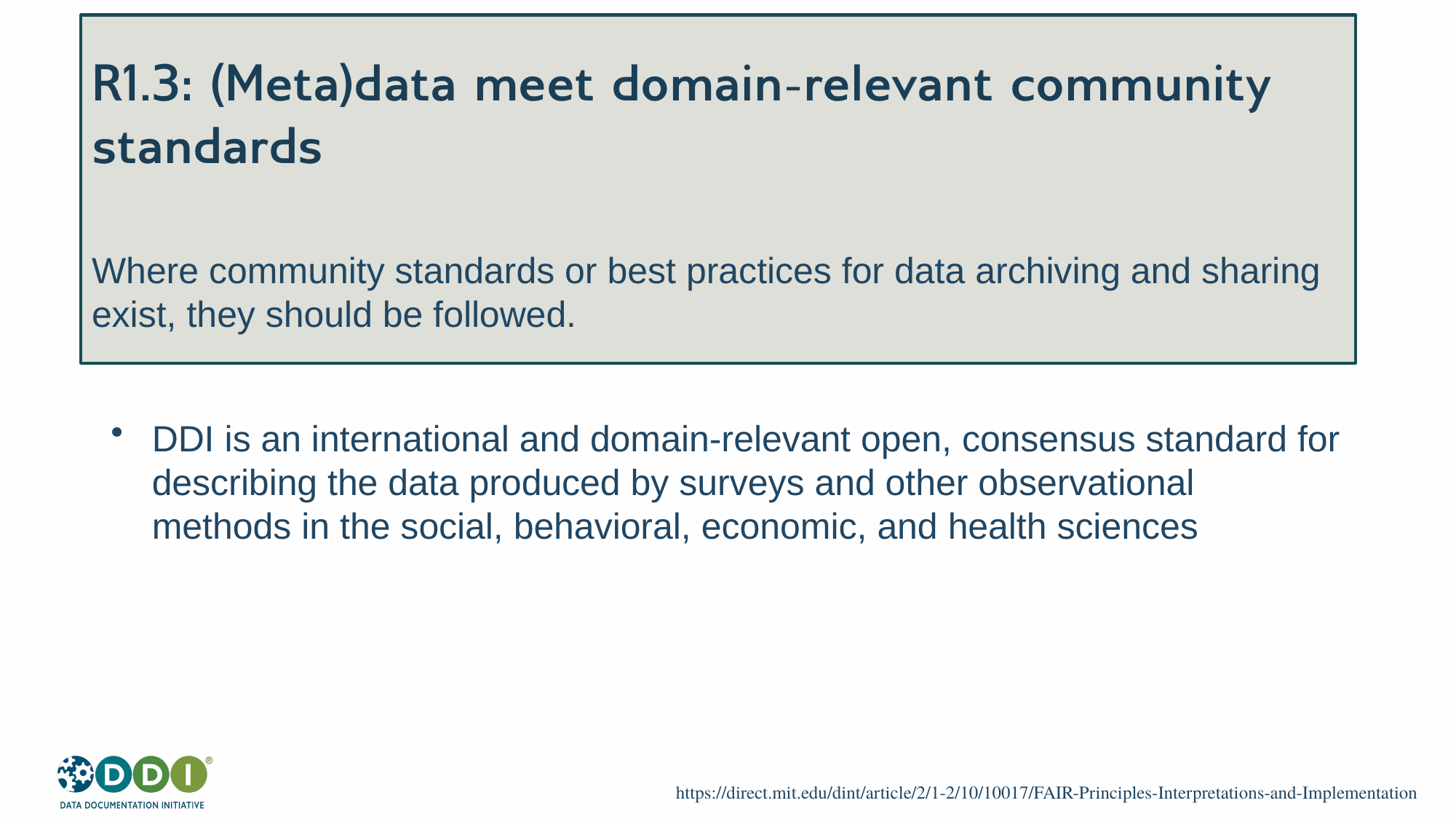

Where community standards or best practices for data archiving and sharing exist, they should be followed.
# R1.3: (Meta)data meet domain-relevant community standards
DDI is an international and domain-relevant open, consensus standard for describing the data produced by surveys and other observational methods in the social, behavioral, economic, and health sciences
https://direct.mit.edu/dint/article/2/1-2/10/10017/FAIR-Principles-Interpretations-and-Implementation